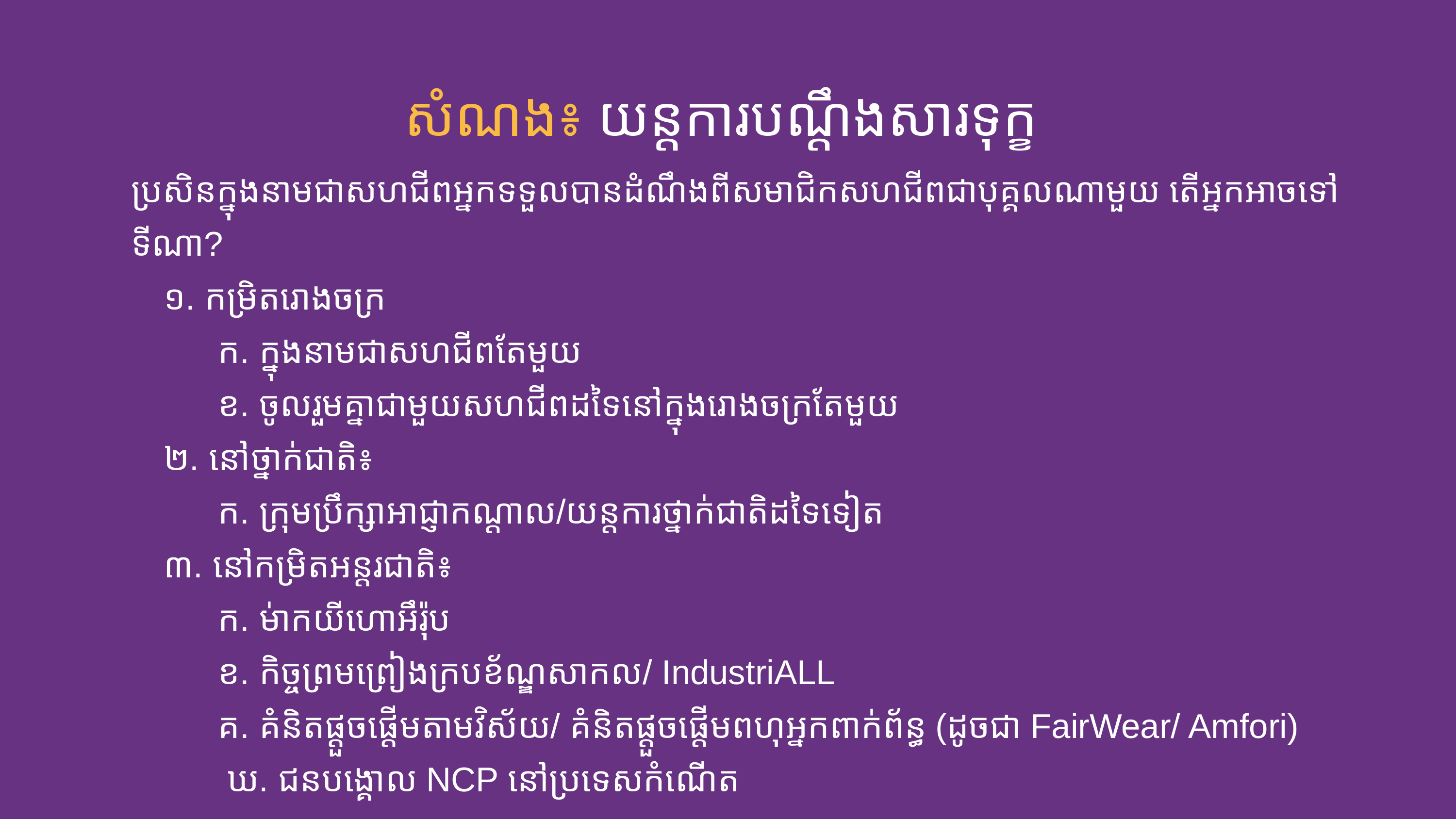

សំណង៖ យន្តការ​បណ្ដឹងសារ​ទុក្ខ​ ​

ប្រសិន​ក្នុងនាមជាសហជីពអ្នកទទួល​បាន​ដំណឹង​ពីសមាជិកសហជីពជាបុគ្គលណាមួយ តើ​អ្នកអាច​ទៅទីណា?
១. កម្រិត​រោងចក្រ
ក. ក្នុង​នាមជា​សហជីព​តែមួយ
ខ. ​ចូលរួមគ្នា​ជាមួយ​សហជីព​ដទៃនៅក្នុង​រោងចក្រ​តែមួយ
២. នៅថ្នាក់ជាតិ​៖
ក. ក្រុម​ប្រឹក្សា​អាជ្ញាកណ្ដាល/យន្តការ​ថ្នាក់ជាតិ​ដទៃទៀត
៣. នៅកម្រិត​អន្តរ​ជាតិ៖
ក. ម់ាក​យីហោអឹរ៉ុប
ខ. កិច្ចព្រម​ព្រៀង​ក្របខ័ណ្ឌសាកល/ IndustriALL
គ.​ គំនិត​ផ្ដួចផ្ដើម​តាមវិស័យ/ គំនិត​ផ្ដួចផ្ដើម​ពហុ​អ្នក​ពាក់ព័ន្ធ (ដូចជា FairWear/ Amfori)
 ឃ. ជន​បង្គោល NCP នៅប្រទេស​កំណើត​